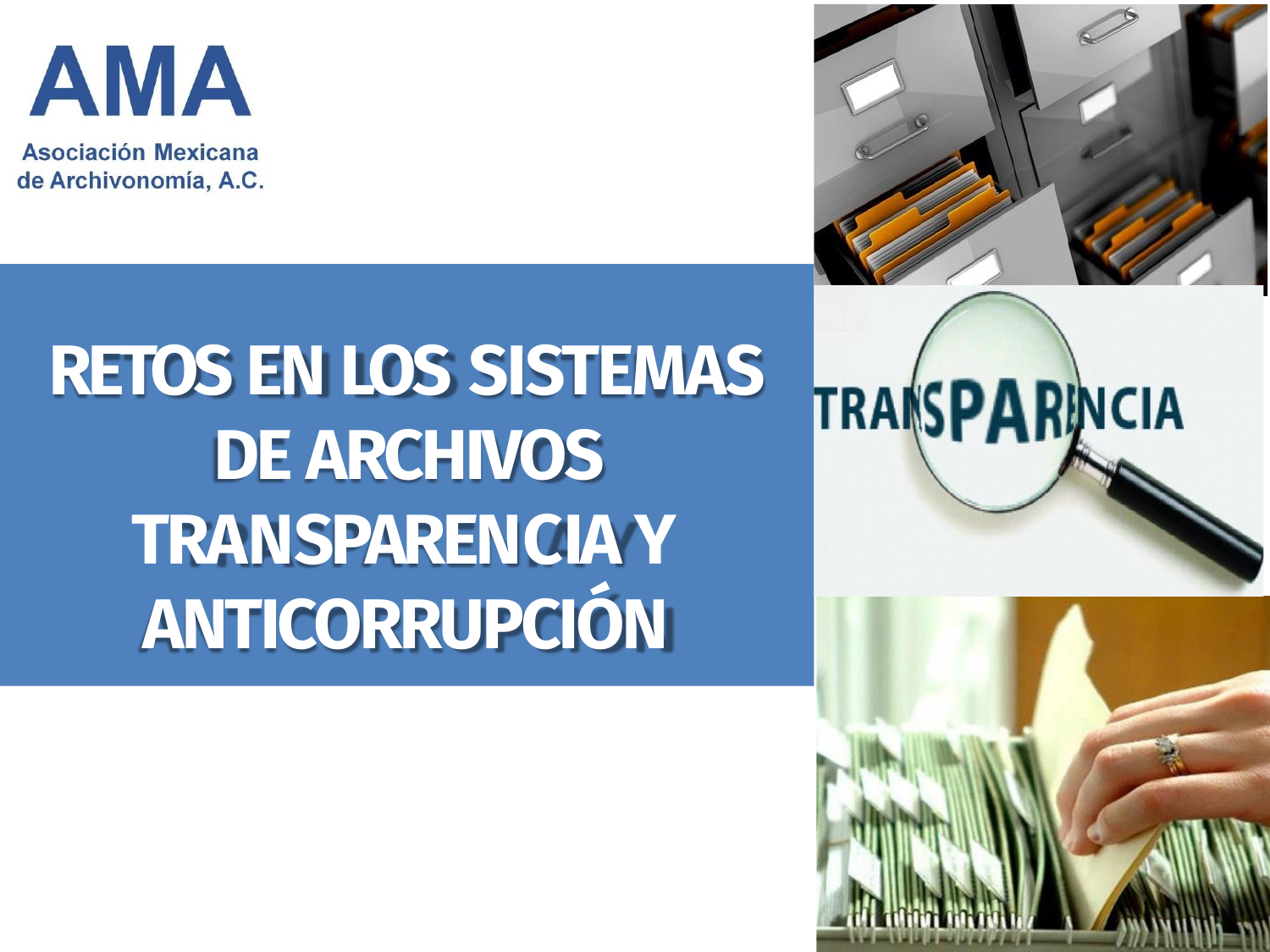

RETOS EN LOS SISTEMAS  DE ARCHIVOS  TRANSPARENCIA Y  ANTICORRUPCIÓN